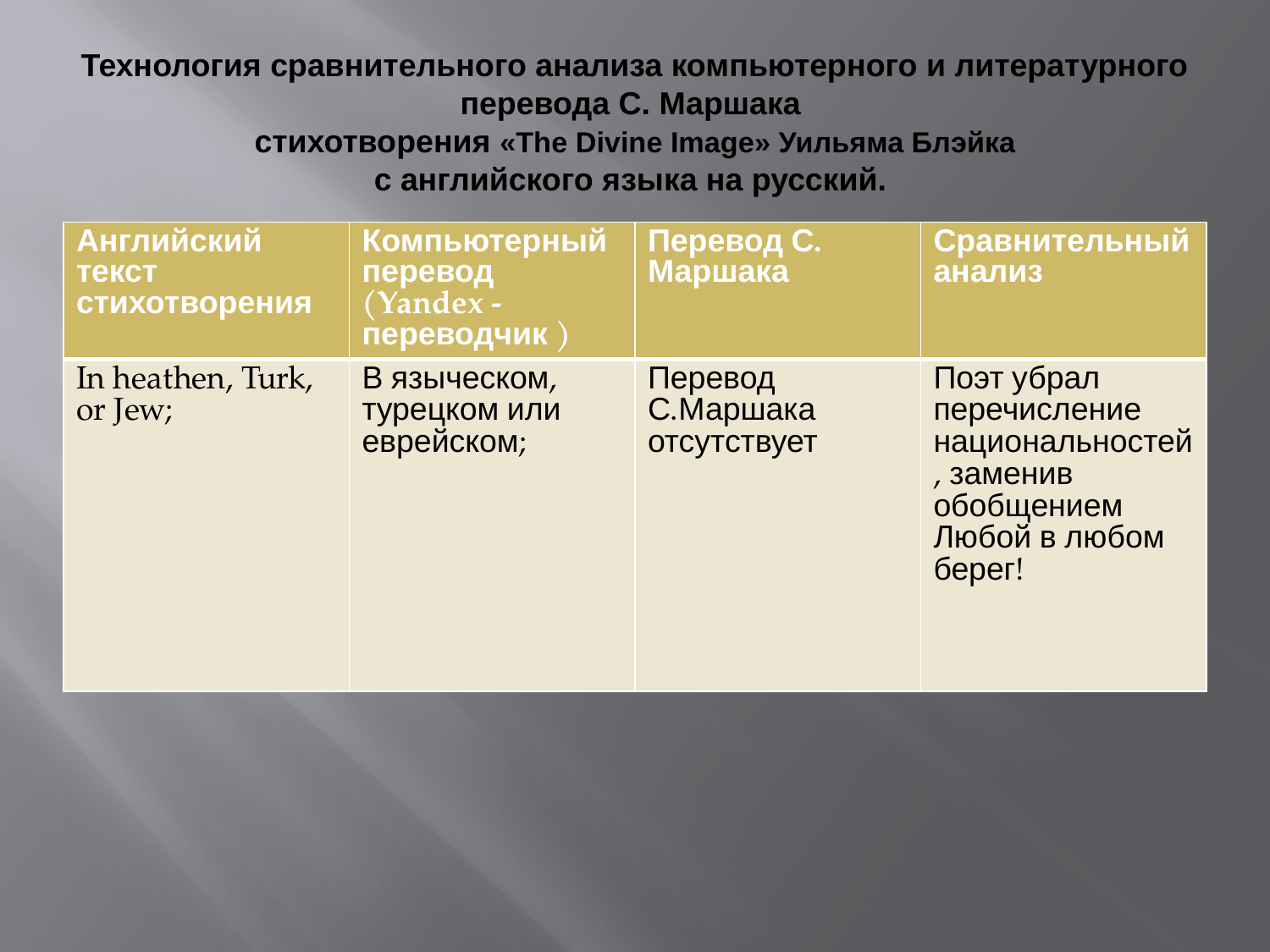

# Технология сравнительного анализа компьютерного и литературного перевода С. Маршака стихотворения «The Divine Image» Уильяма Блэйка с английского языка на русский.
| Английский текст стихотворения | Компьютерный перевод (Yandex - переводчик ) | Перевод С. Маршака | Сравнительный анализ |
| --- | --- | --- | --- |
| In heathen, Turk, or Jew; | В языческом, турецком или еврейском; | Перевод С.Маршака отсутствует | Поэт убрал перечисление национальностей, заменив обобщением Любой в любом берег! |